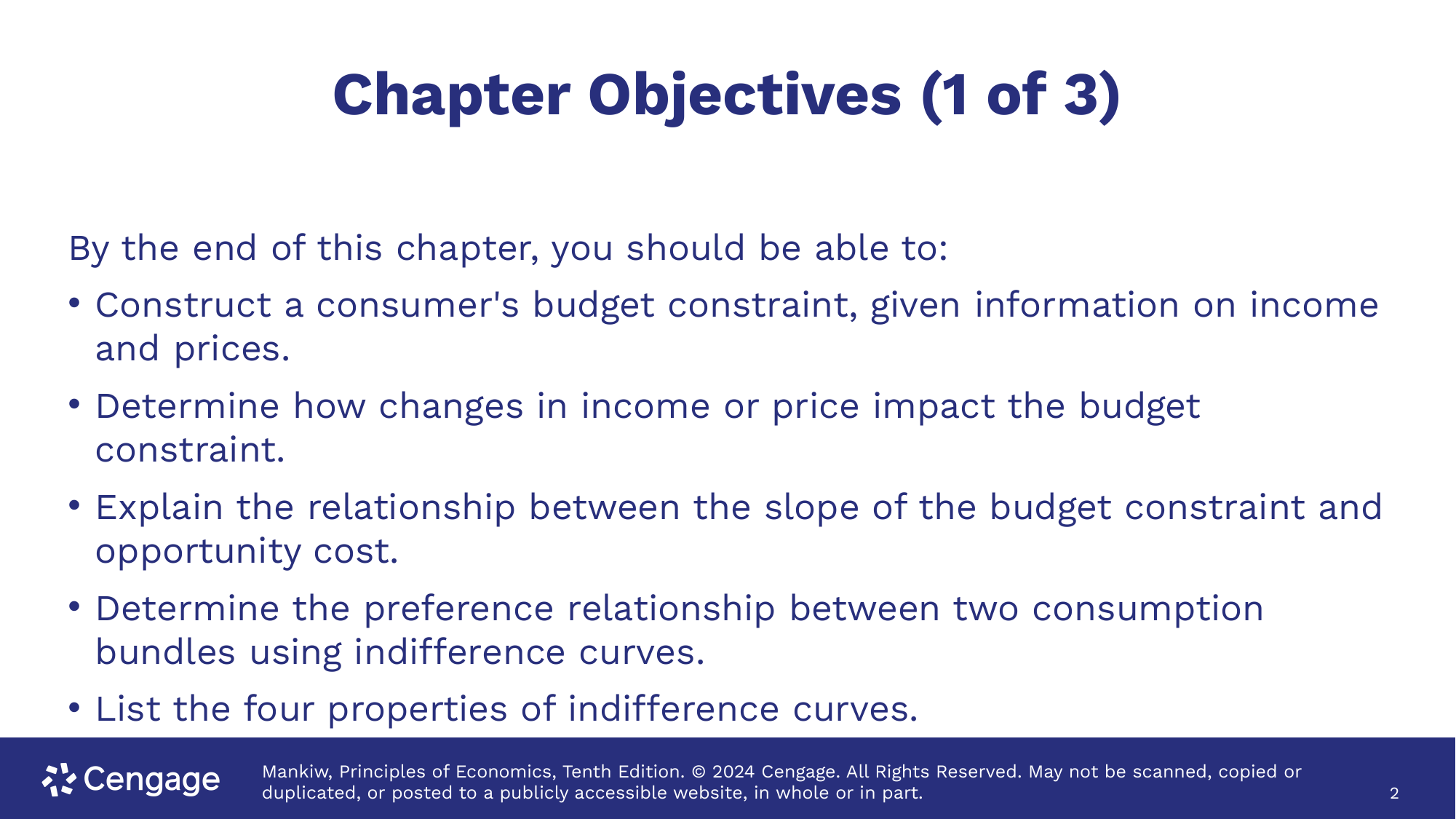

# Chapter Objectives (1 of 3)
By the end of this chapter, you should be able to:
Construct a consumer's budget constraint, given information on income and prices.
Determine how changes in income or price impact the budget constraint.
Explain the relationship between the slope of the budget constraint and opportunity cost.
Determine the preference relationship between two consumption bundles using indifference curves.
List the four properties of indifference curves.